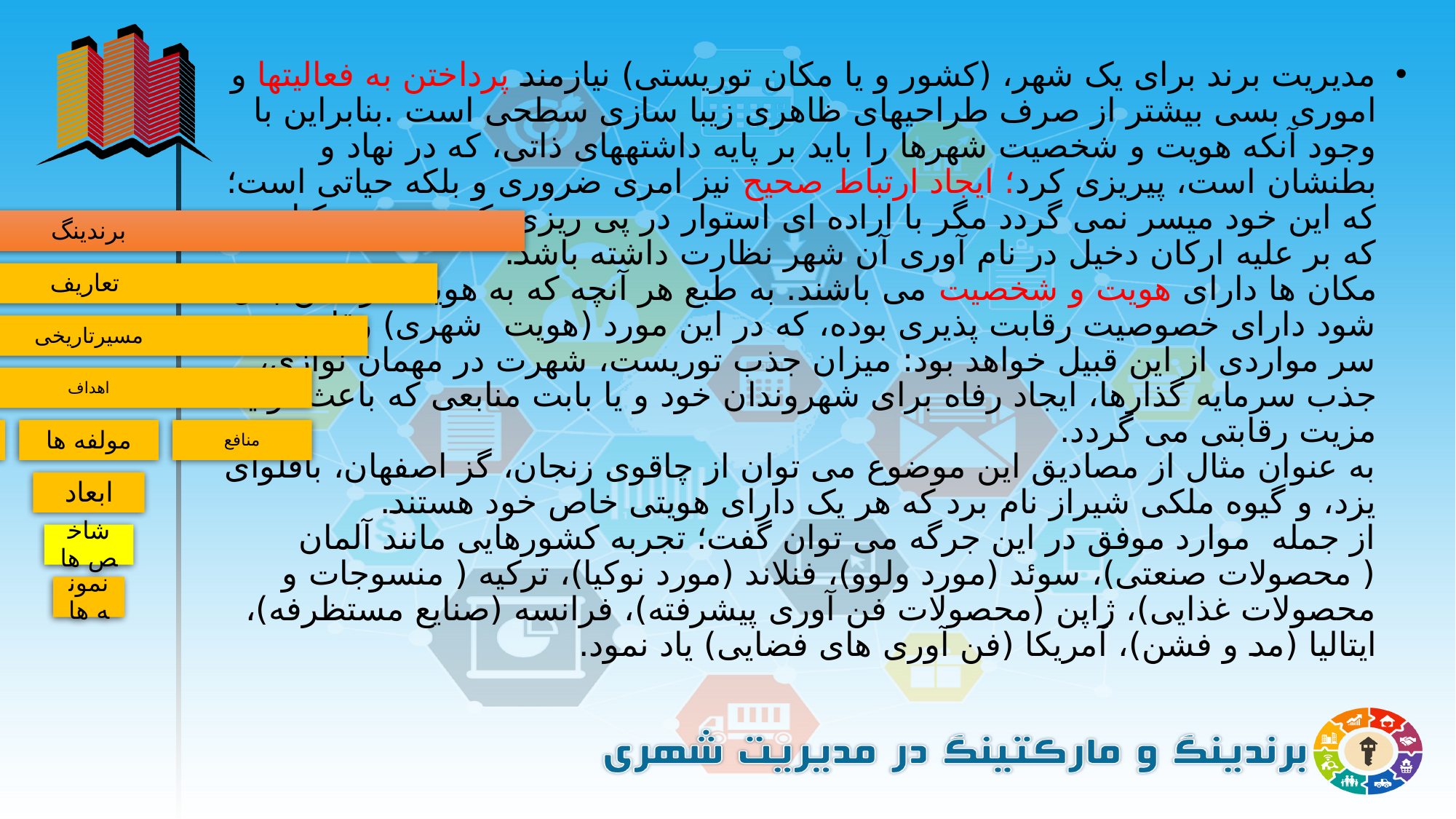

مدیریت برند برای یک شهر، (کشور و یا مکان توریستی) نیازمند پرداختن به فعالیت­ها و اموری بسی بیشتر از صرف طراحی­های ظاهری زیبا سازی سطحی است .بنابراین با وجود آنکه هویت و شخصیت شهرها را باید بر پایه داشته­های ذاتی، که در نهاد و بطنشان است، پی­ریزی کرد؛ ایجاد ارتباط صحیح نیز امری ضروری و بلکه حیاتی است؛ که این خود میسر نمی گردد مگر با اراده ای استوار در پی ریزی یک مدیریت یکپارچه که بر علیه ارکان دخیل در نام آوری آن شهر نظارت داشته باشد.
مکان ها دارای هویت و شخصیت می باشند. به طبع هر آنچه که به هویت در ذهن بدل شود دارای خصوصیت رقابت پذیری بوده، که در این مورد (هویت  شهری) رقابت بر سر مواردی از این قبیل خواهد بود: میزان جذب توریست، شهرت در مهمان نوازی، جذب سرمایه گذارها، ایجاد رفاه برای شهروندان خود و یا بابت منابعی که باعث تولید مزیت رقابتی می گردد. 
به عنوان مثال از مصادیق این موضوع می توان از چاقوی زنجان، گز اصفهان، باقلوای یزد، و گیوه ملکی شیراز نام برد که هر یک دارای هویتی خاص خود هستند. 
از جمله  موارد موفق در این جرگه می توان گفت؛ تجربه کشورهایی مانند آلمان ( محصولات صنعتی)، سوئد (مورد ولوو)، فنلاند (مورد نوکیا)، ترکیه ( منسوجات و محصولات غذایی)، ژاپن (محصولات فن آوری پیشرفته)، فرانسه (صنایع مستظرفه)، ایتالیا (مد و فشن)، آمریکا (فن آوری های فضایی) یاد نمود.
برندینگ
تعاریف
مسیرتاریخی
اهداف
مولفه ها
منافع
ابعاد
شاخص ها
نمونه ها